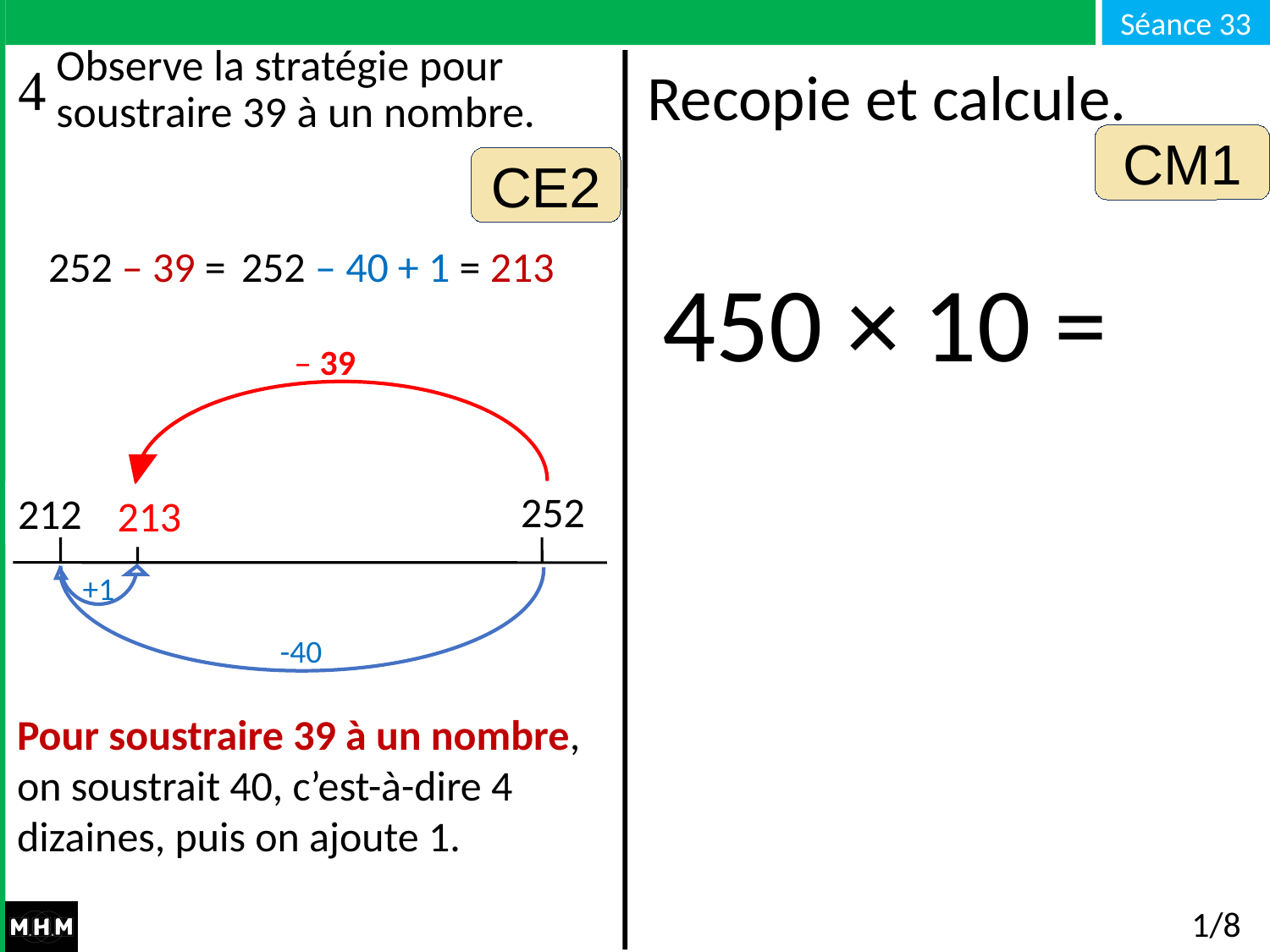

Observe la stratégie pour soustraire 39 à un nombre.
Recopie et calcule.

CM1
CE2
252 – 40 + 1 = 213
252 – 39 =
450 × 10 =
– 39

252
212
?
213
+1

-40
Pour soustraire 39 à un nombre, on soustrait 40, c’est-à-dire 4 dizaines, puis on ajoute 1.
# 1/8